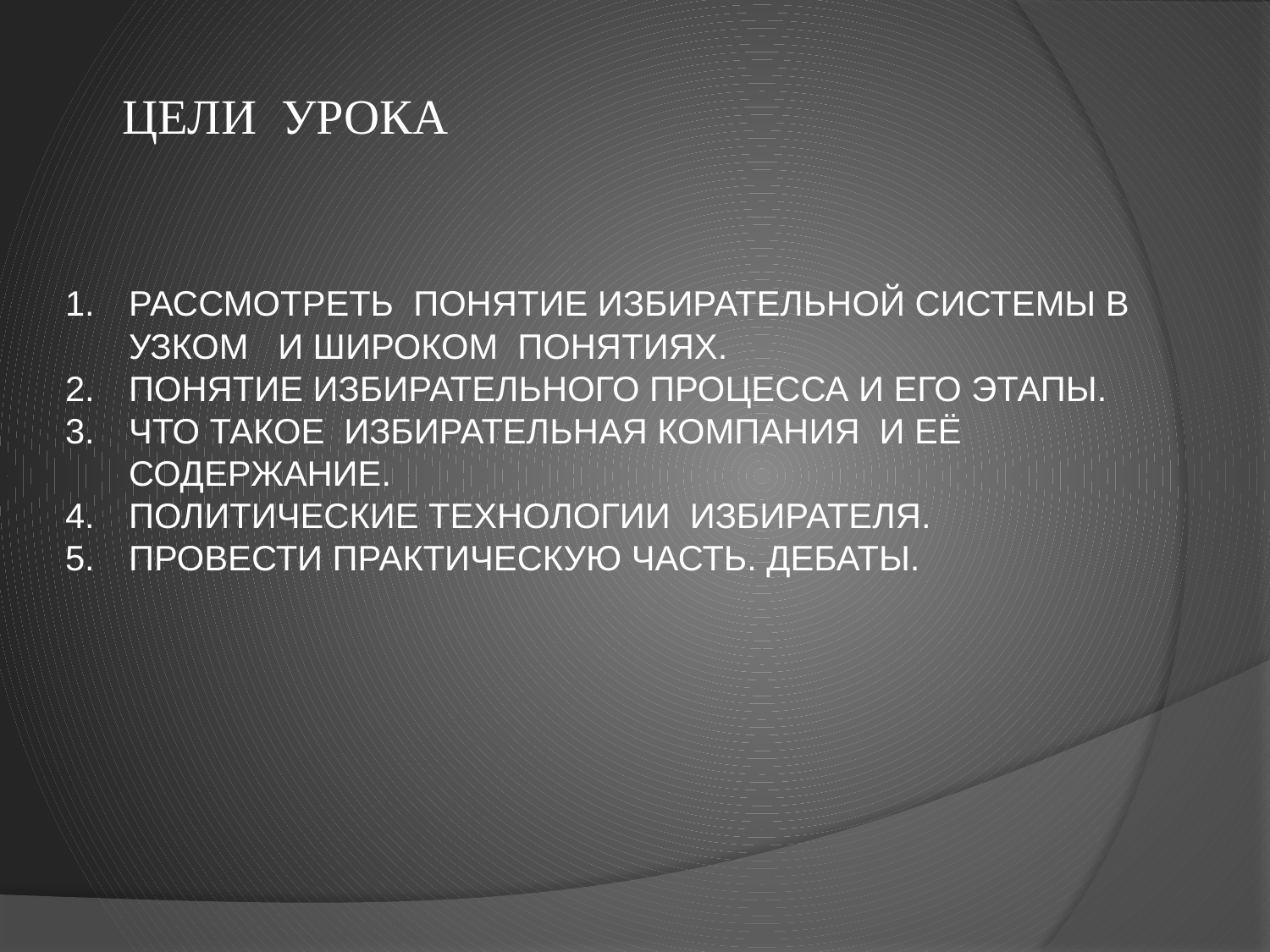

# ЦЕЛИ  УРОКА
РАССМОТРЕТЬ  ПОНЯТИЕ ИЗБИРАТЕЛЬНОЙ СИСТЕМЫ В УЗКОМ   И ШИРОКОМ  ПОНЯТИЯХ.
ПОНЯТИЕ ИЗБИРАТЕЛЬНОГО ПРОЦЕССА И ЕГО ЭТАПЫ.
ЧТО ТАКОЕ  ИЗБИРАТЕЛЬНАЯ КОМПАНИЯ  И ЕЁ СОДЕРЖАНИЕ.
ПОЛИТИЧЕСКИЕ ТЕХНОЛОГИИ  ИЗБИРАТЕЛЯ.
ПРОВЕСТИ ПРАКТИЧЕСКУЮ ЧАСТЬ. ДЕБАТЫ.